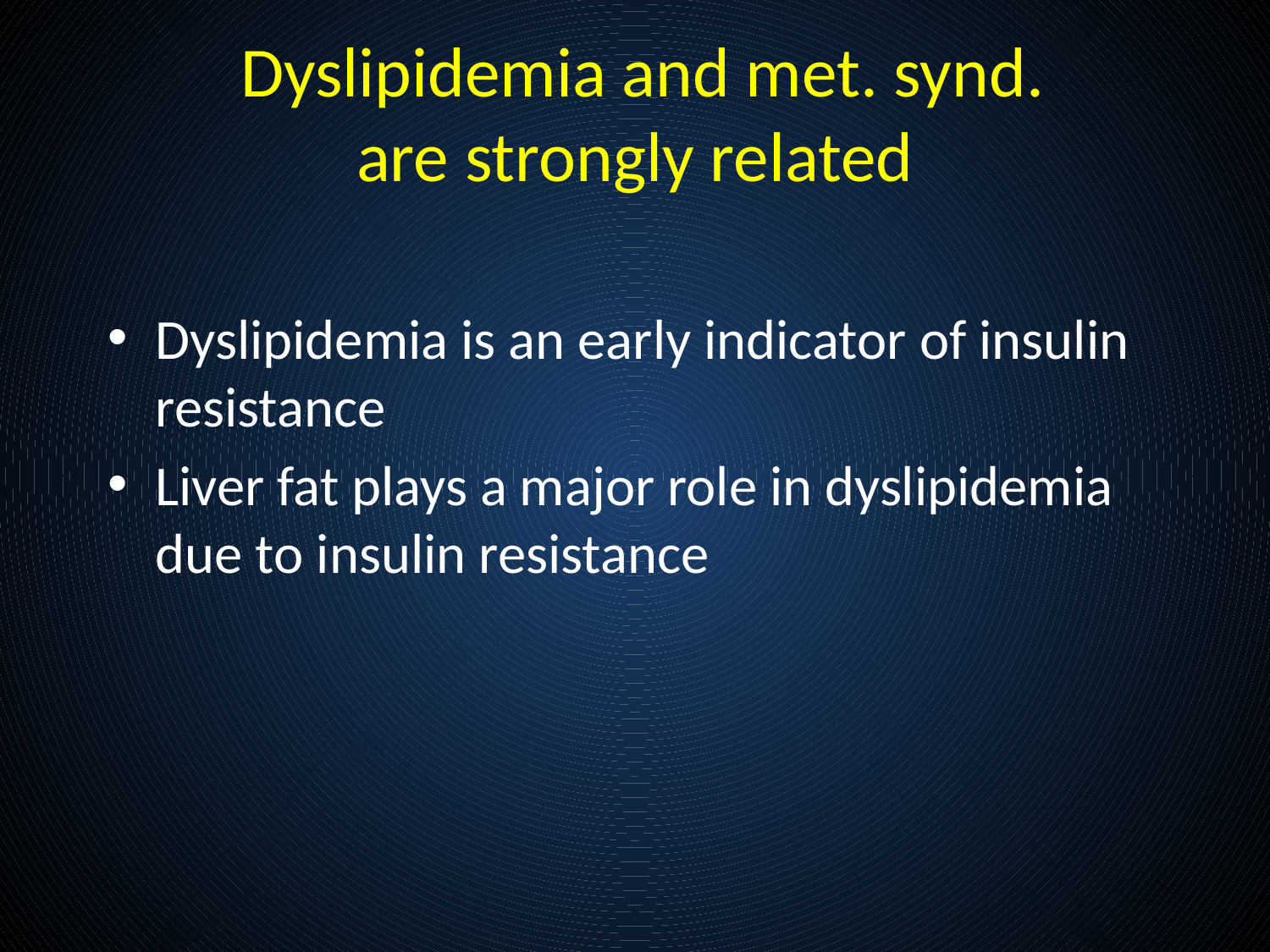

Dyslipidemia and met. synd.
are strongly related
Dyslipidemia is an early indicator of insulin resistance
Liver fat plays a major role in dyslipidemia due to insulin resistance